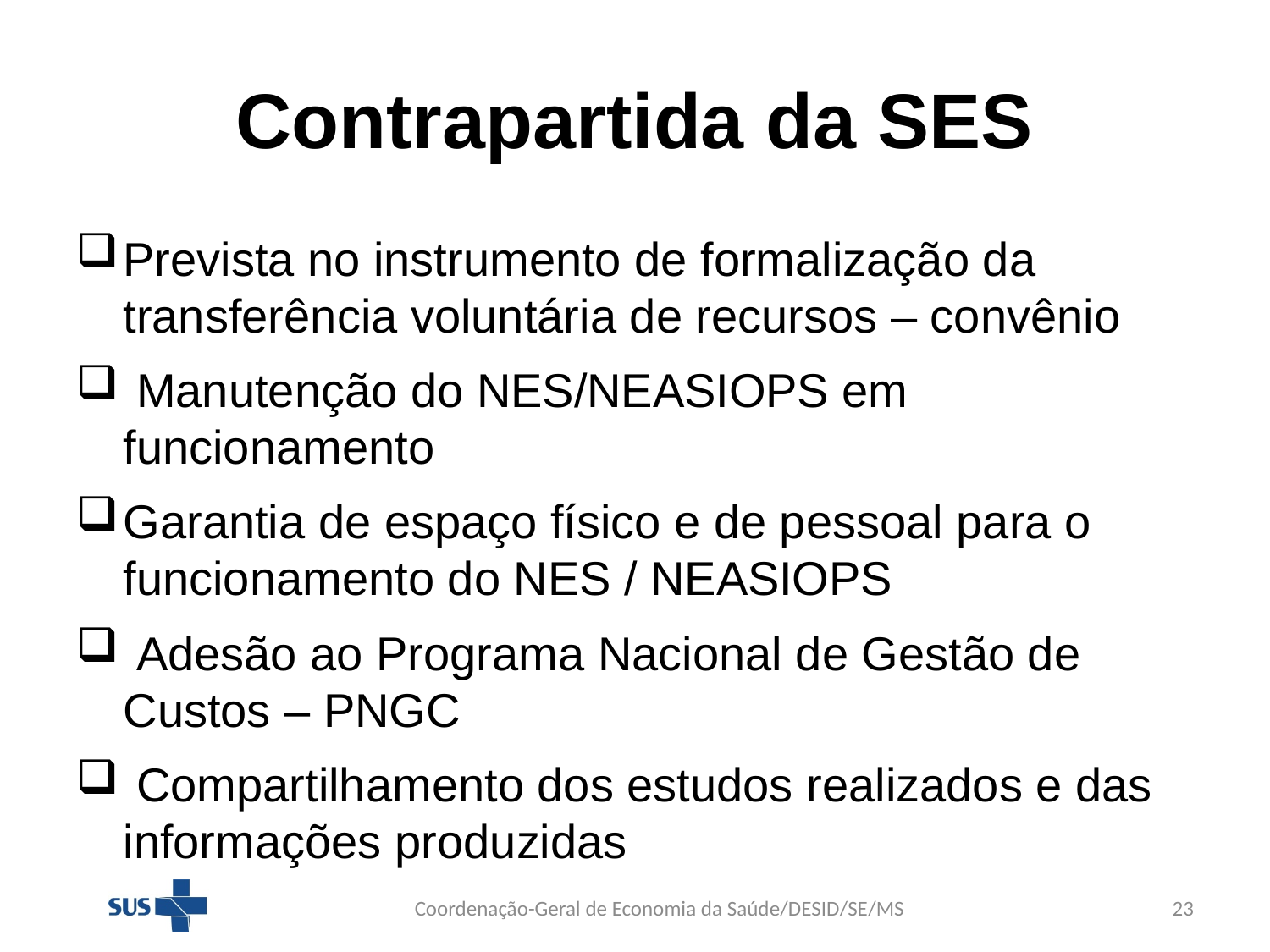

# Contrapartida da SES
Prevista no instrumento de formalização da transferência voluntária de recursos – convênio
 Manutenção do NES/NEASIOPS em funcionamento
Garantia de espaço físico e de pessoal para o funcionamento do NES / NEASIOPS
 Adesão ao Programa Nacional de Gestão de Custos – PNGC
 Compartilhamento dos estudos realizados e das informações produzidas

Coordenação-Geral de Economia da Saúde/DESID/SE/MS
23